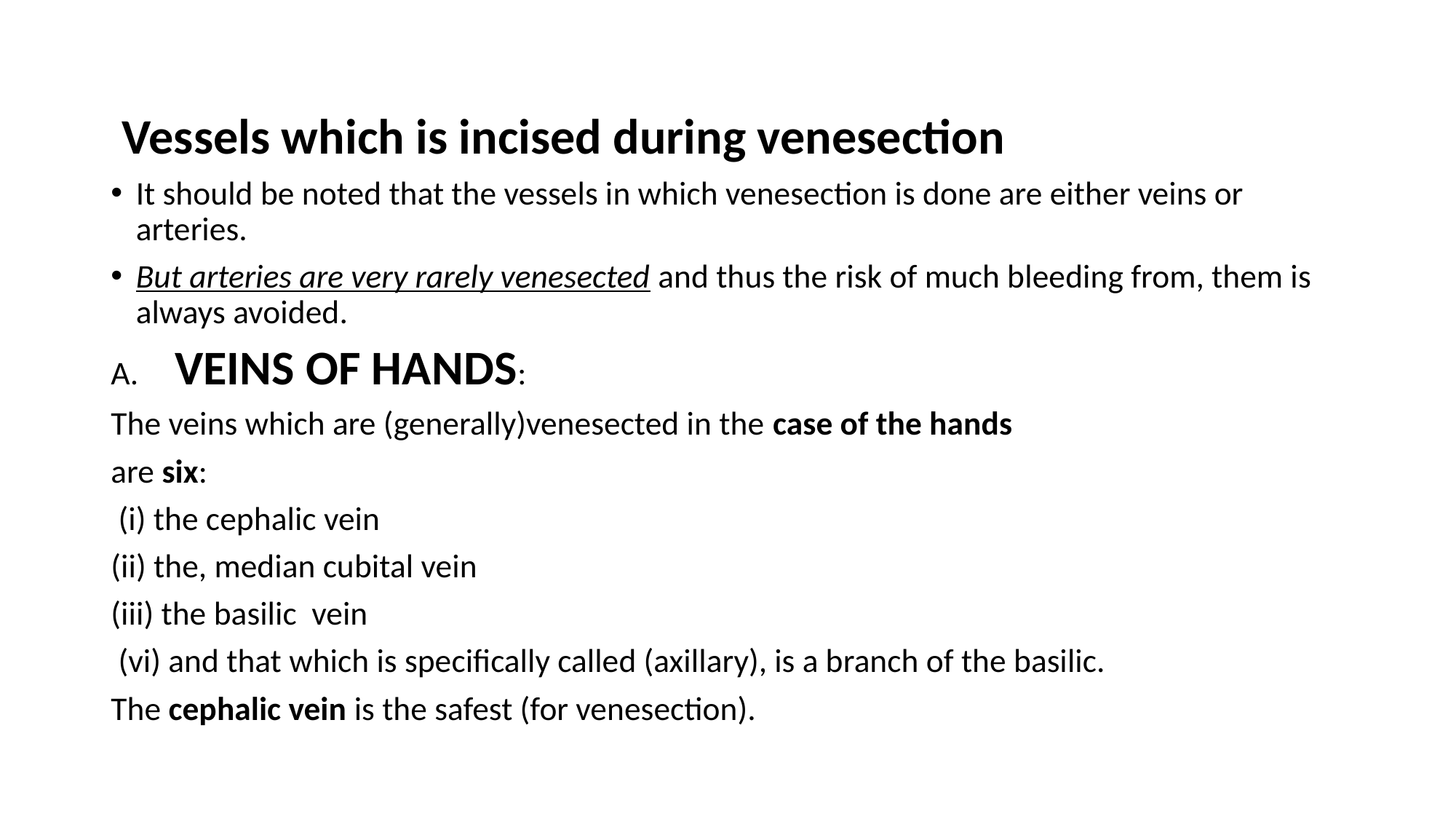

Vessels which is incised during venesection
It should be noted that the vessels in which venesection is done are either veins or arteries.
But arteries are very rarely venesected and thus the risk of much bleeding from, them is always avoided.
 VEINS OF HANDS:
The veins which are (generally)venesected in the case of the hands
are six:
 (i) the cephalic vein
(ii) the, median cubital vein
(iii) the basilic  vein
 (vi) and that which is specifically called (axillary), is a branch of the basilic.
The cephalic vein is the safest (for venesection).